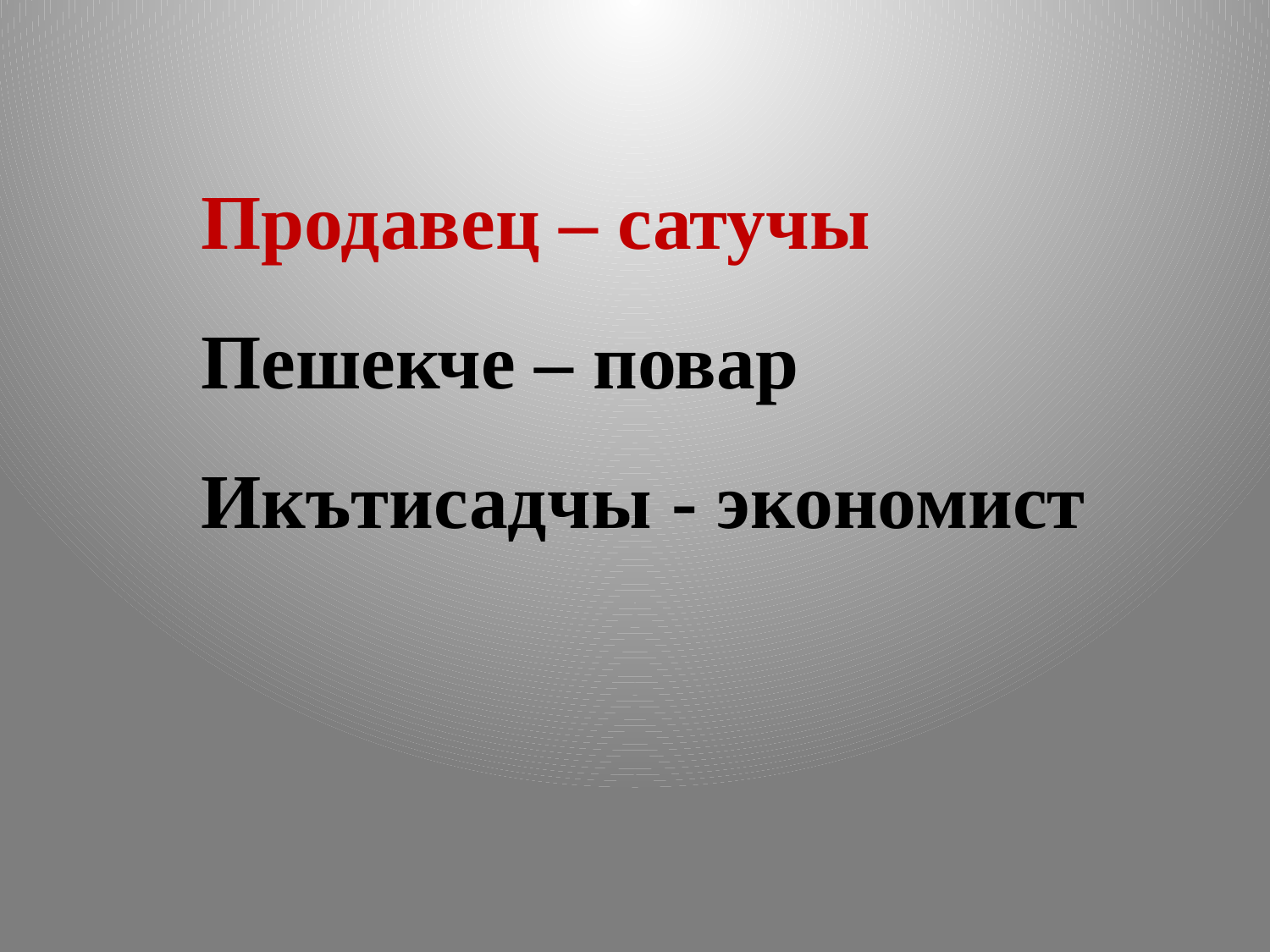

Продавец – сатучы
Пешекче – повар
Икътисадчы - экономист